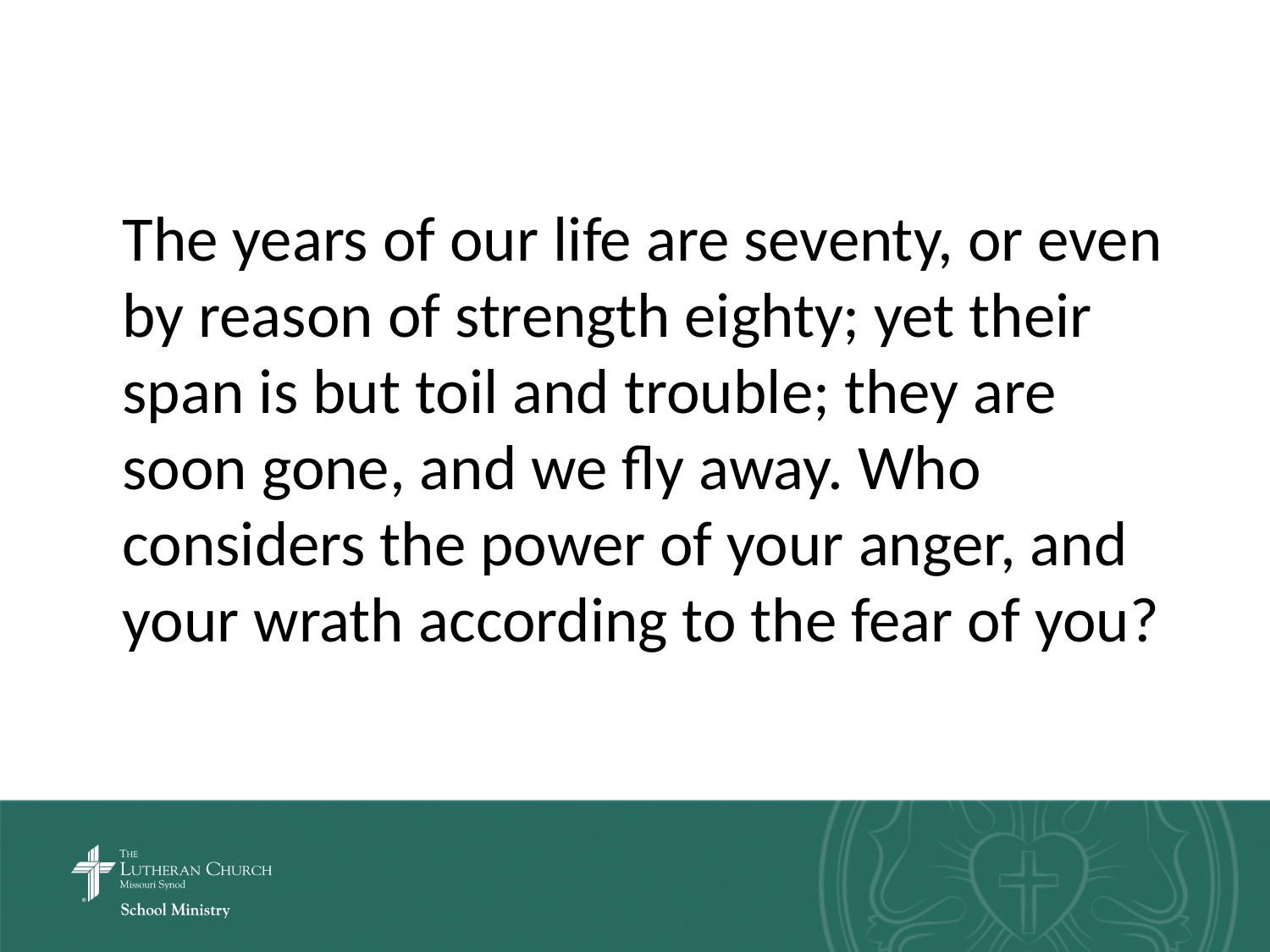

The years of our life are seventy, or even by reason of strength eighty; yet their span is but toil and trouble; they are soon gone, and we fly away. Who considers the power of your anger, and your wrath according to the fear of you?